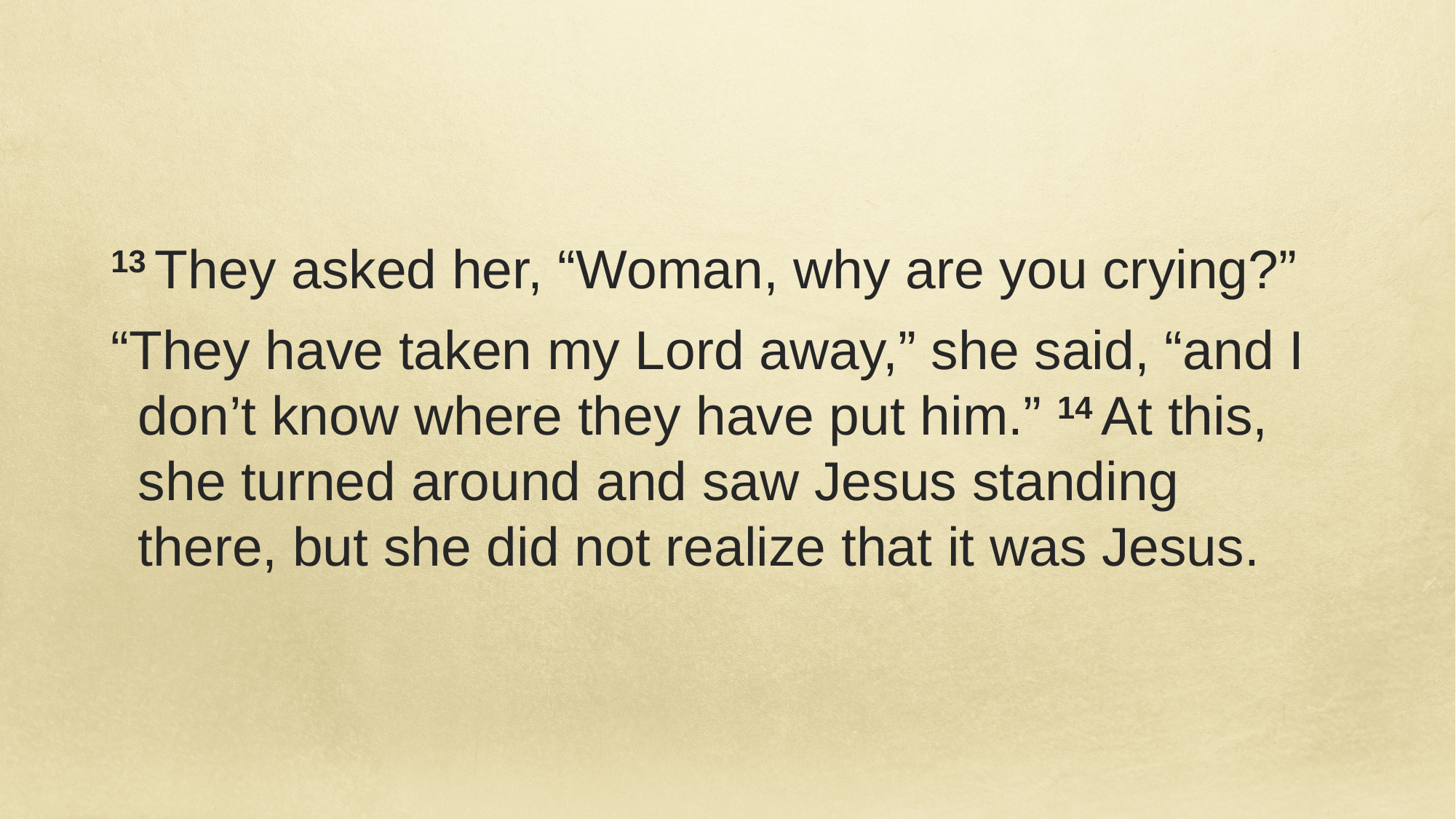

13 They asked her, “Woman, why are you crying?”
“They have taken my Lord away,” she said, “and I don’t know where they have put him.” 14 At this, she turned around and saw Jesus standing there, but she did not realize that it was Jesus.